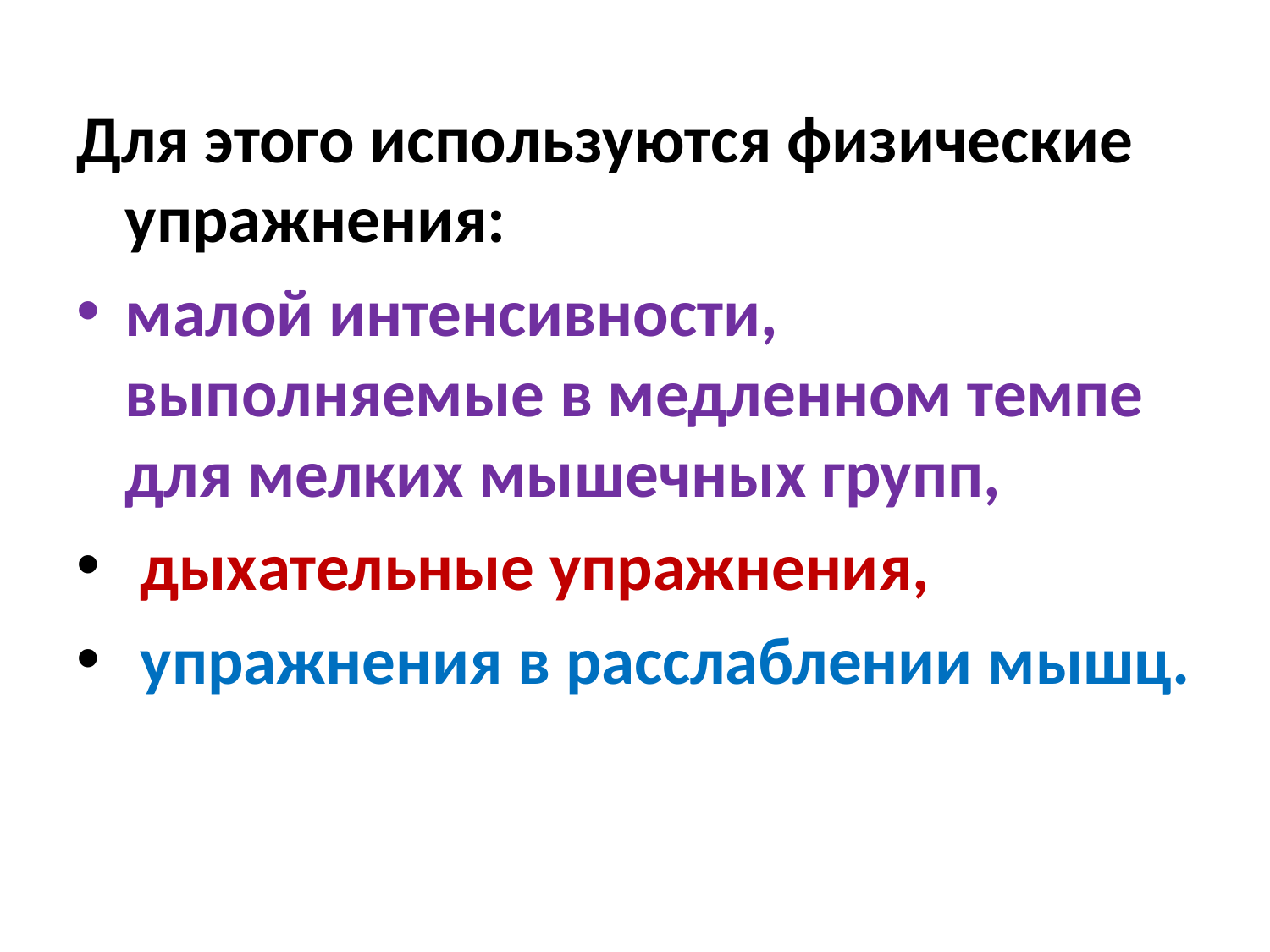

Для этого используются физические упражнения:
малой интенсивности, выполняемые в медленном темпе для мелких мышечных групп,
 дыхательные упражнения,
 упражнения в расслаблении мышц.